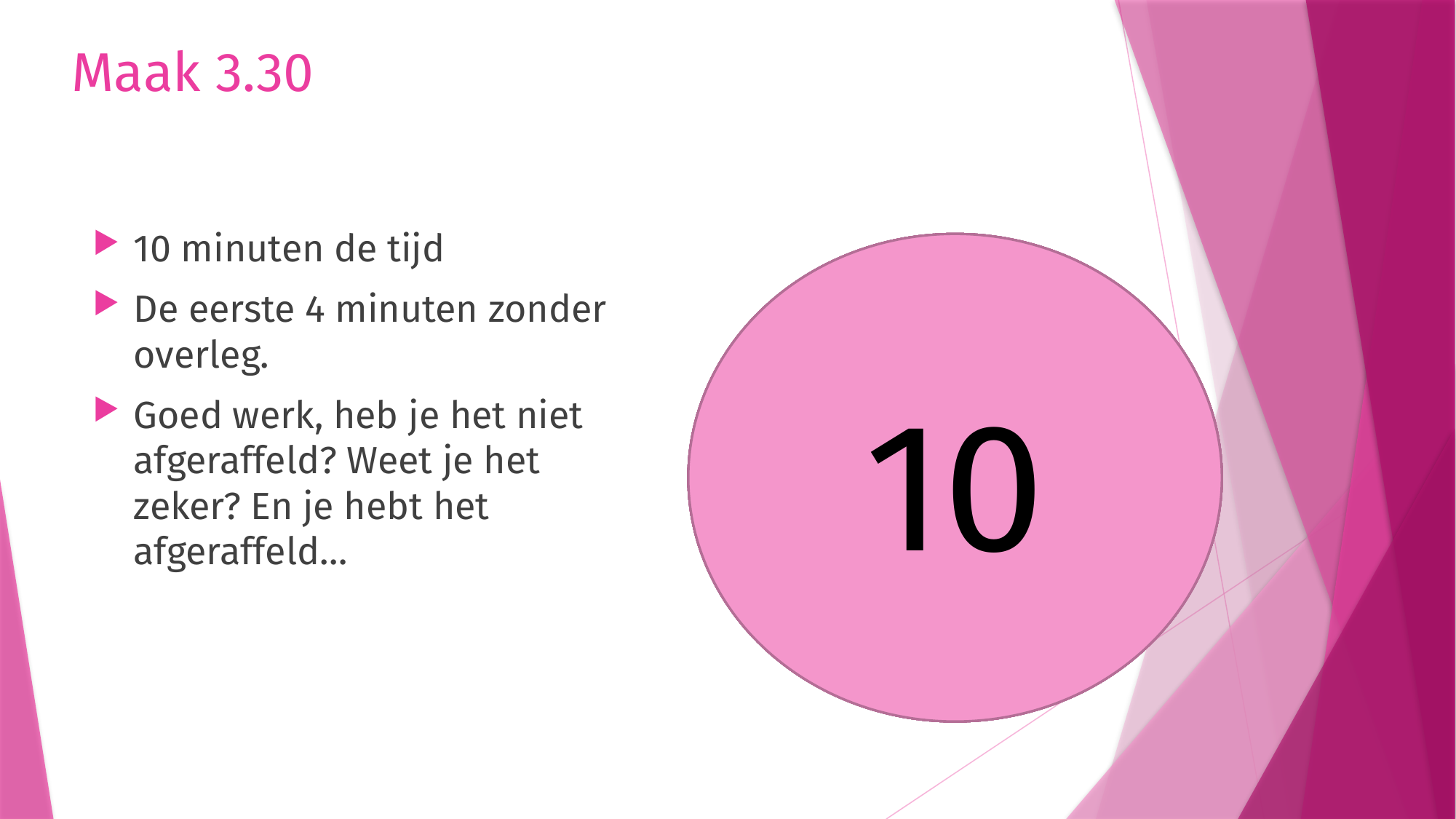

# Maak 3.30
10 minuten de tijd
De eerste 4 minuten zonder overleg.
Goed werk, heb je het niet afgeraffeld? Weet je het zeker? En je hebt het afgeraffeld…
10
8
9
5
6
7
4
3
1
2